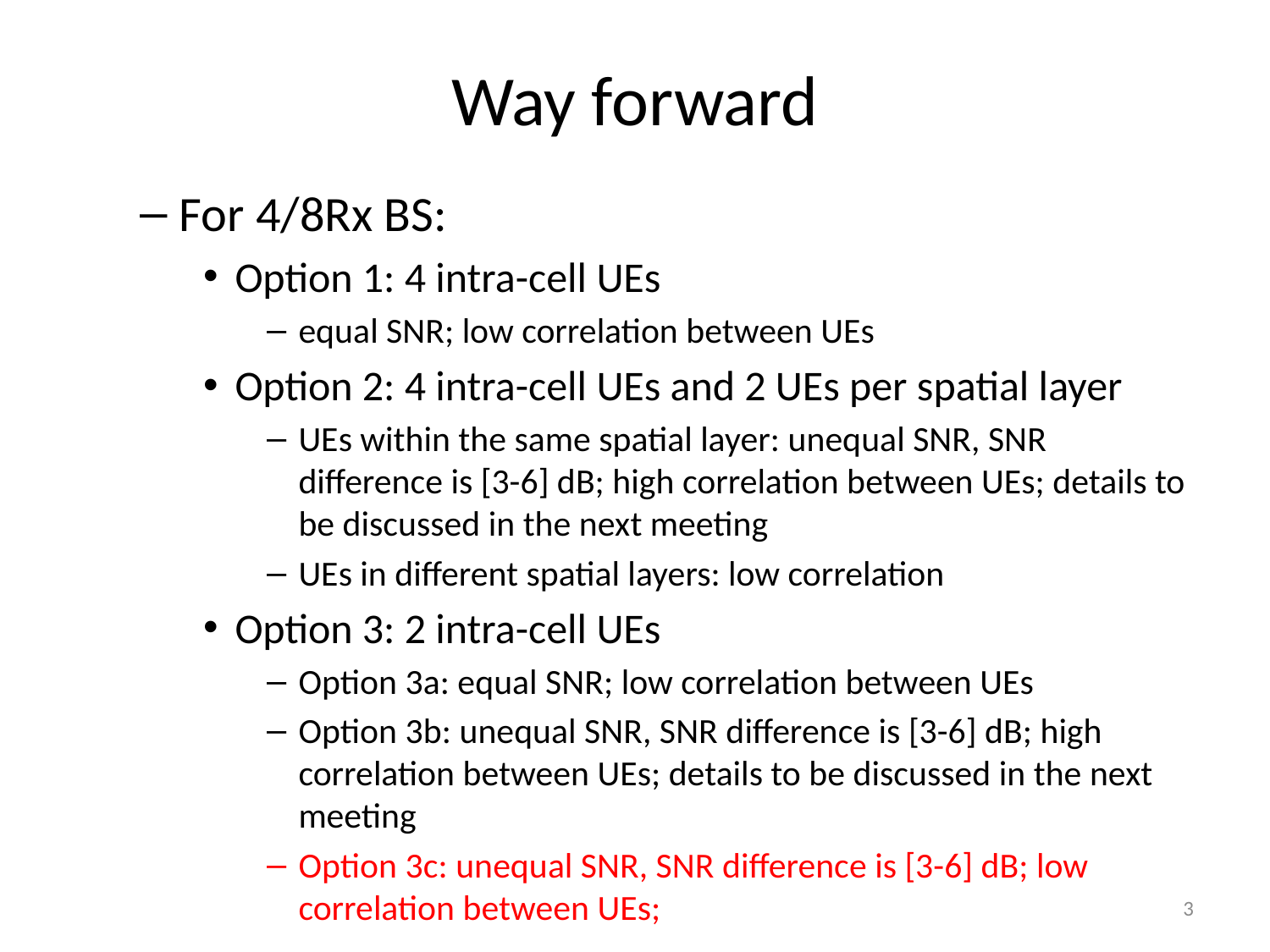

Way forward
For 4/8Rx BS:
Option 1: 4 intra-cell UEs
equal SNR; low correlation between UEs
Option 2: 4 intra-cell UEs and 2 UEs per spatial layer
UEs within the same spatial layer: unequal SNR, SNR difference is [3-6] dB; high correlation between UEs; details to be discussed in the next meeting
UEs in different spatial layers: low correlation
Option 3: 2 intra-cell UEs
Option 3a: equal SNR; low correlation between UEs
Option 3b: unequal SNR, SNR difference is [3-6] dB; high correlation between UEs; details to be discussed in the next meeting
Option 3c: unequal SNR, SNR difference is [3-6] dB; low correlation between UEs;

3